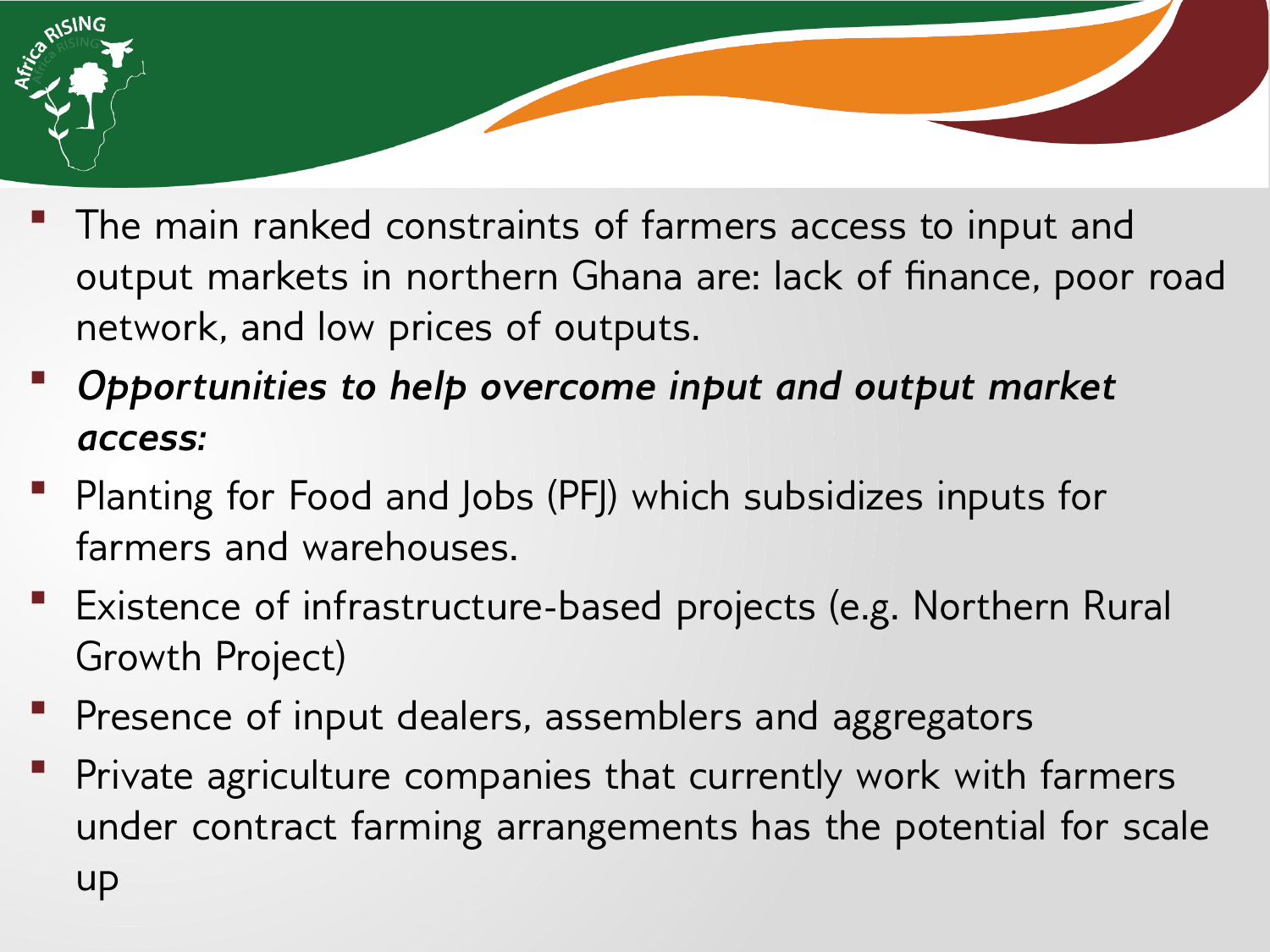

The main ranked constraints of farmers access to input and output markets in northern Ghana are: lack of finance, poor road network, and low prices of outputs.
Opportunities to help overcome input and output market access:
Planting for Food and Jobs (PFJ) which subsidizes inputs for farmers and warehouses.
Existence of infrastructure-based projects (e.g. Northern Rural Growth Project)
Presence of input dealers, assemblers and aggregators
Private agriculture companies that currently work with farmers under contract farming arrangements has the potential for scale up